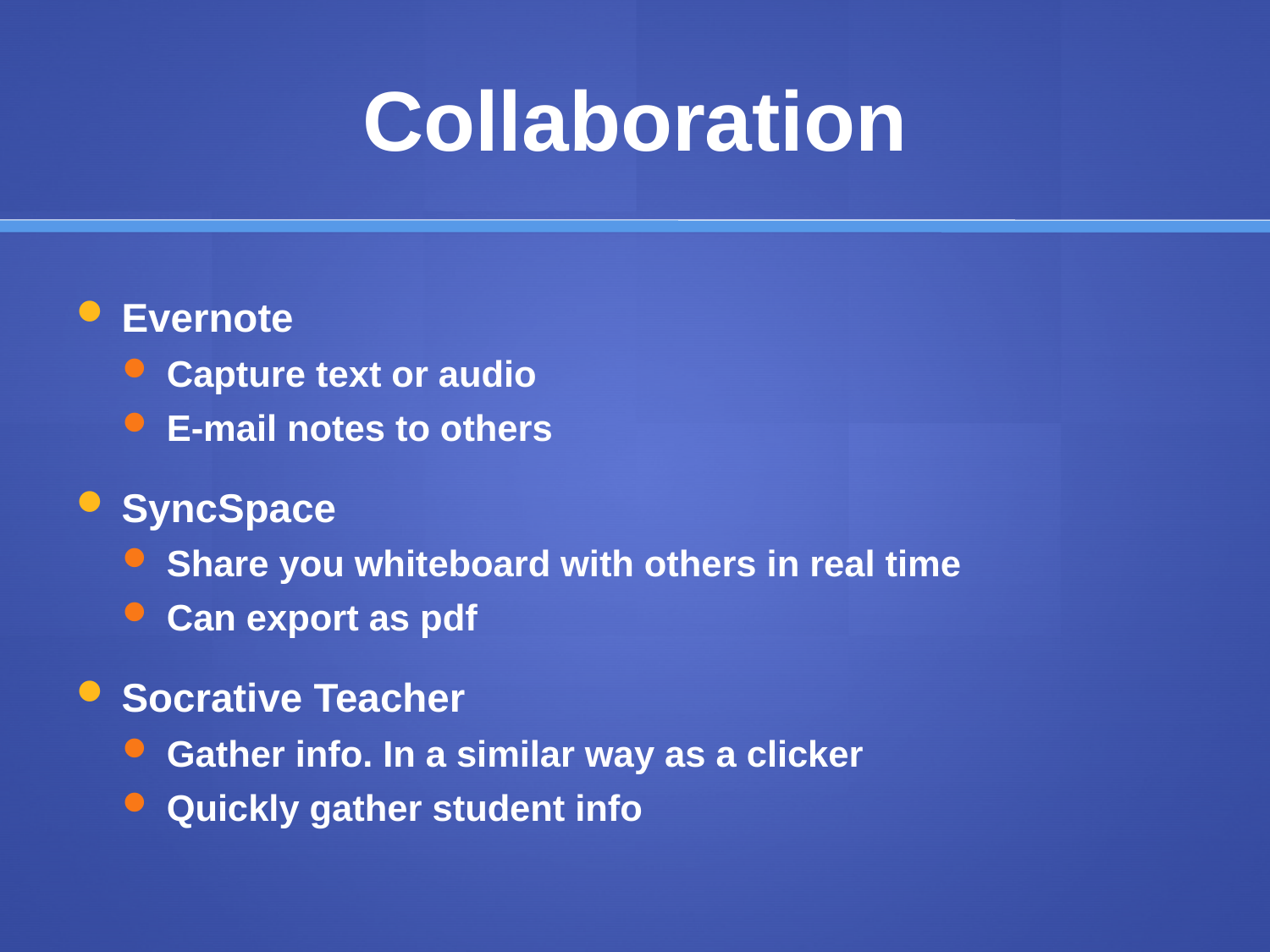

# Collaboration
Evernote
Capture text or audio
E-mail notes to others
SyncSpace
Share you whiteboard with others in real time
Can export as pdf
Socrative Teacher
Gather info. In a similar way as a clicker
Quickly gather student info